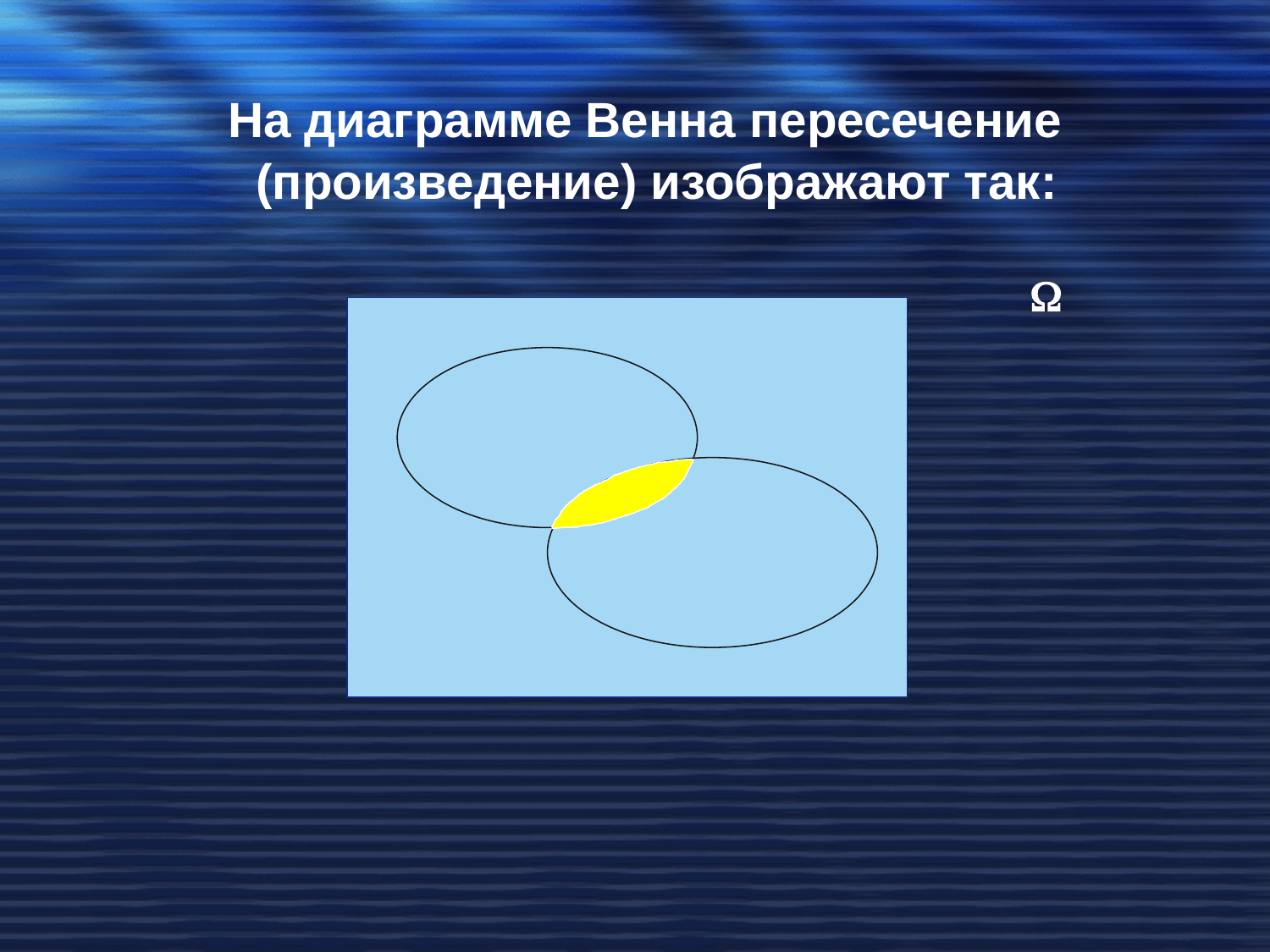

На диаграмме Венна пересечение (произведение) изображают так:

                                                                                 Ω